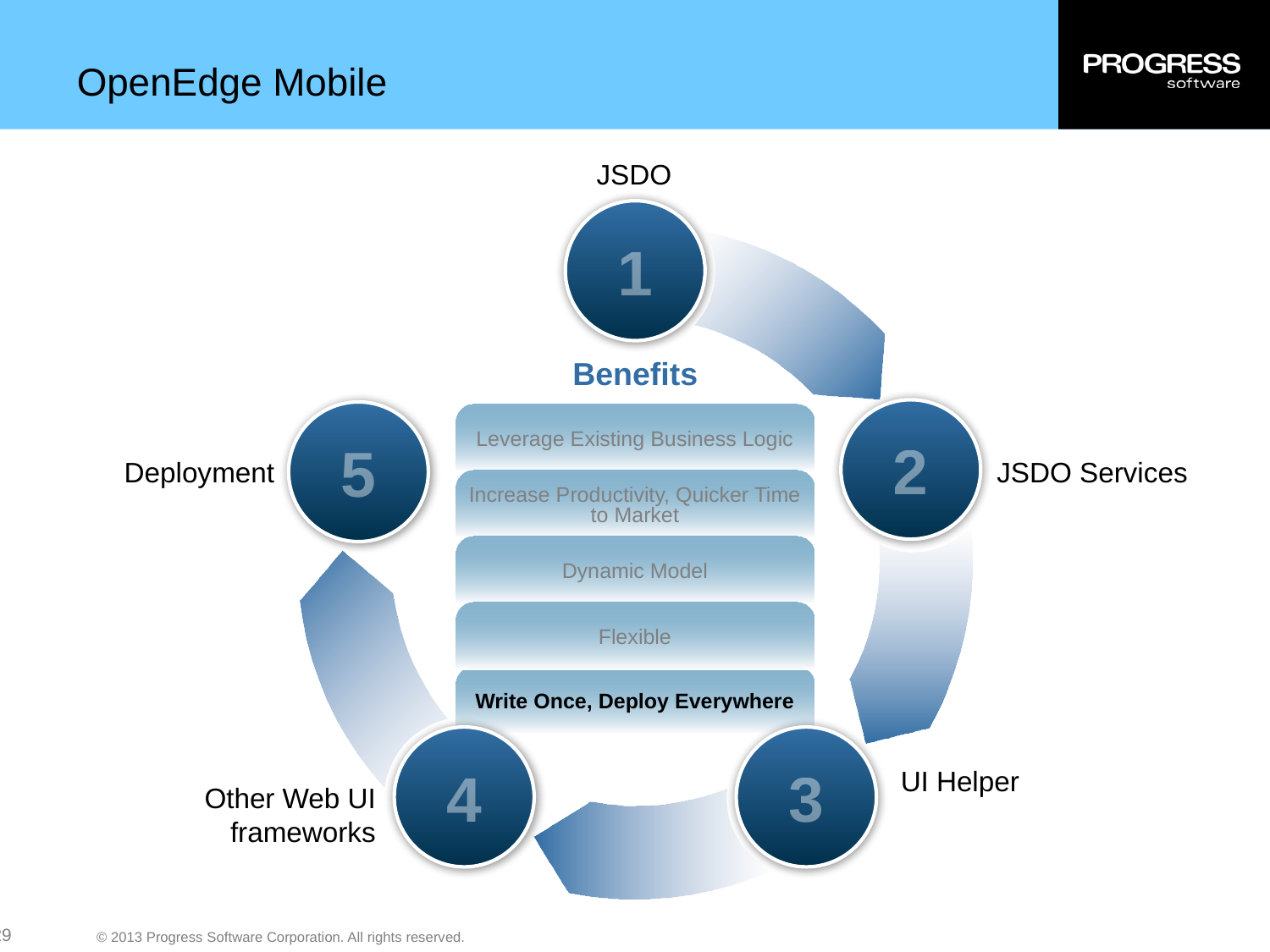

# OpenEdge Mobile
JSDO
1

Benefits
2
5
Leverage Existing Business Logic
Deployment
JSDO Services
Increase Productivity, Quicker Time to Market

Dynamic Model

Flexible
Write Once, Deploy Everywhere
4
3
UI Helper
Other Web UI frameworks